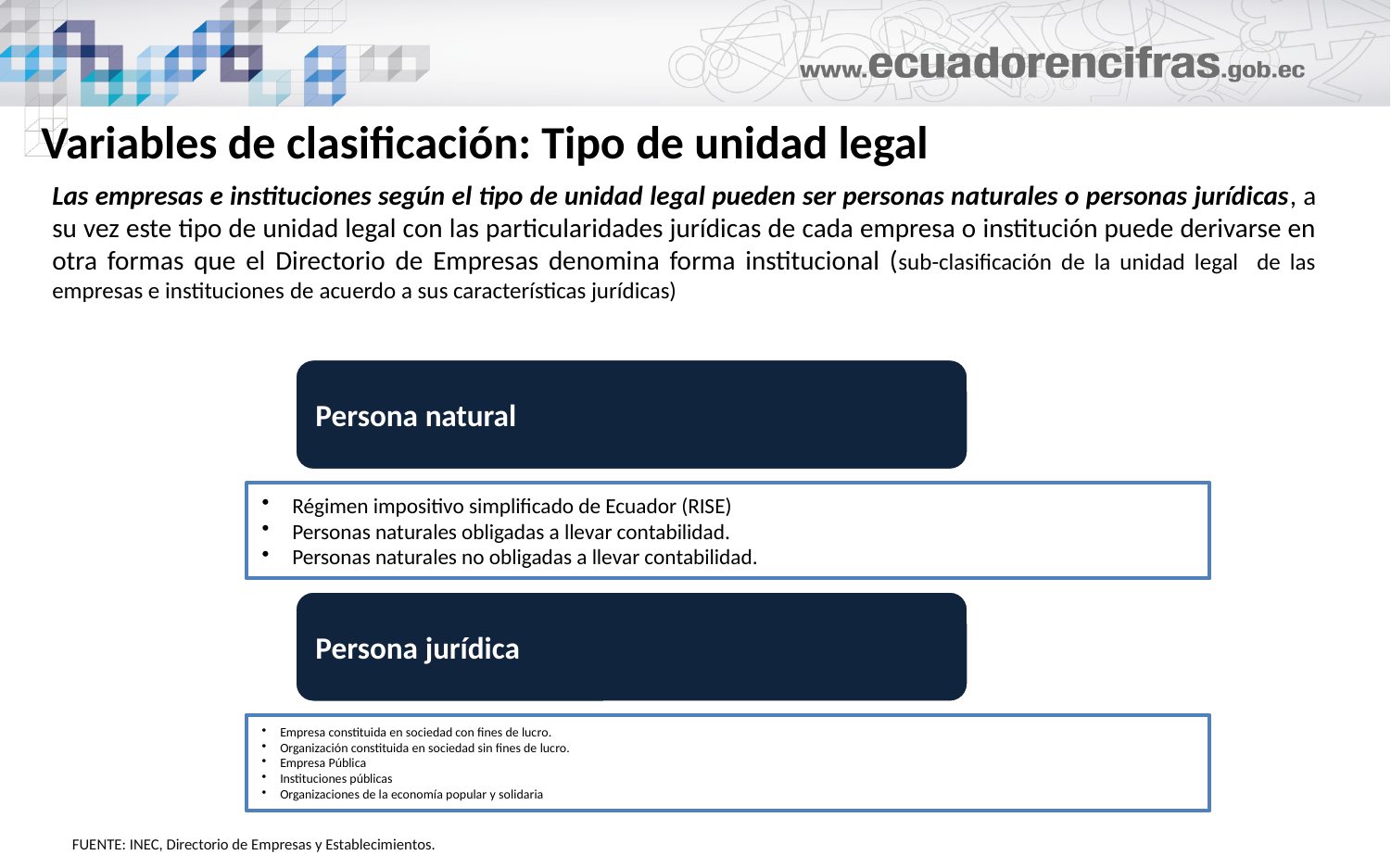

# Variables de clasificación: Tipo de unidad legal
Las empresas e instituciones según el tipo de unidad legal pueden ser personas naturales o personas jurídicas, a su vez este tipo de unidad legal con las particularidades jurídicas de cada empresa o institución puede derivarse en otra formas que el Directorio de Empresas denomina forma institucional (sub-clasificación de la unidad legal  de las empresas e instituciones de acuerdo a sus características jurídicas)

Persona natural
Personas naturales no obligadas a llevar contabilidad.
Persona jurídica
Empresa constituida en sociedad con fines de lucro.
Empresa Pública
Instituciones públicas
Organizaciones de la economía popular y solidaria
Organización constituida en sociedad sin fines de lucro.
Régimen impositivo simplificado de Ecuador (RISE)
Personas naturales obligadas a llevar contabilidad.

FUENTE: INEC, Directorio de Empresas y Establecimientos.